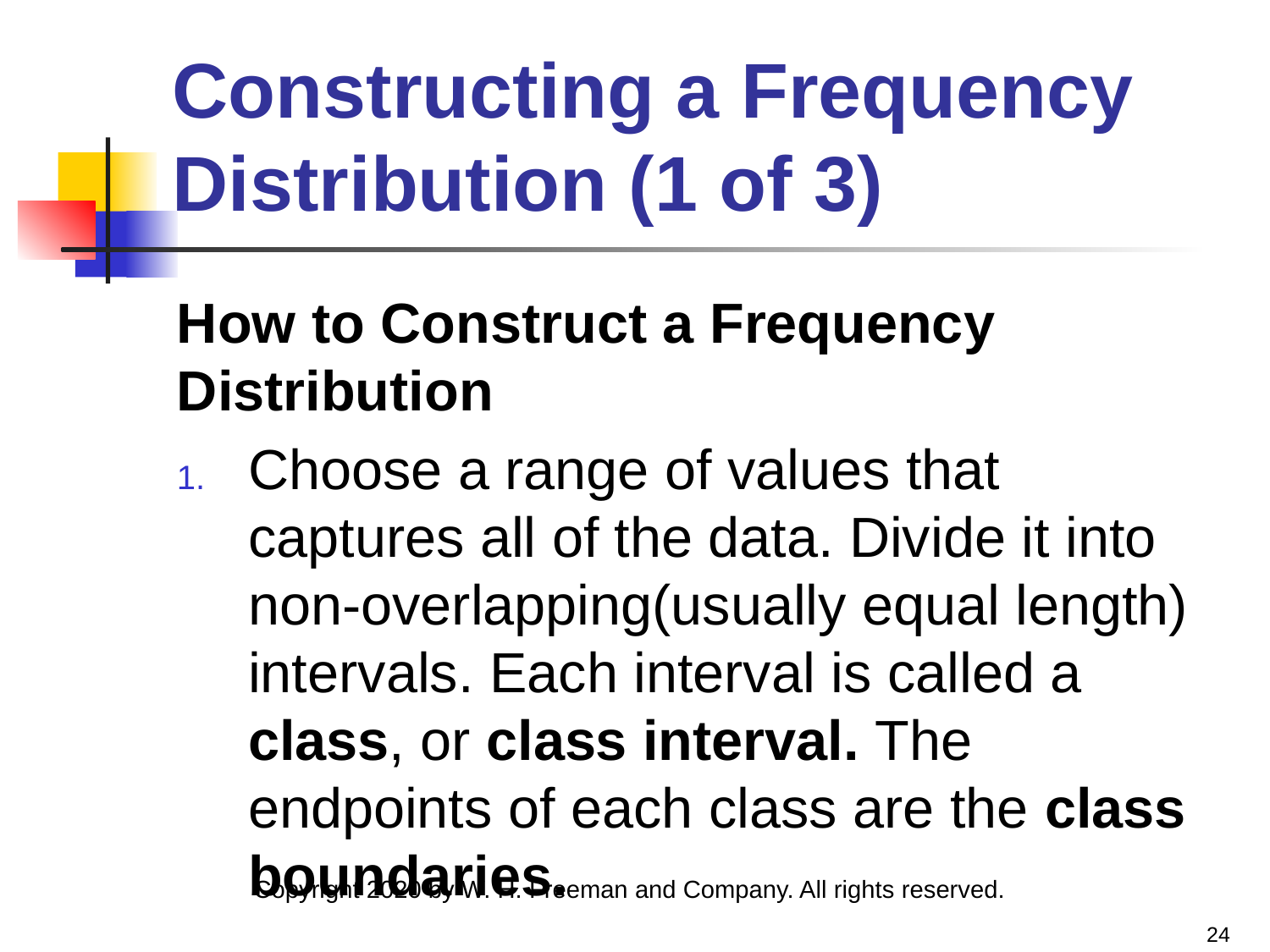

# Constructing a Frequency Distribution (1 of 3)
How to Construct a Frequency Distribution
Choose a range of values that captures all of the data. Divide it into non-overlapping(usually equal length) intervals. Each interval is called a class, or class interval. The endpoints of each class are the class boundaries.